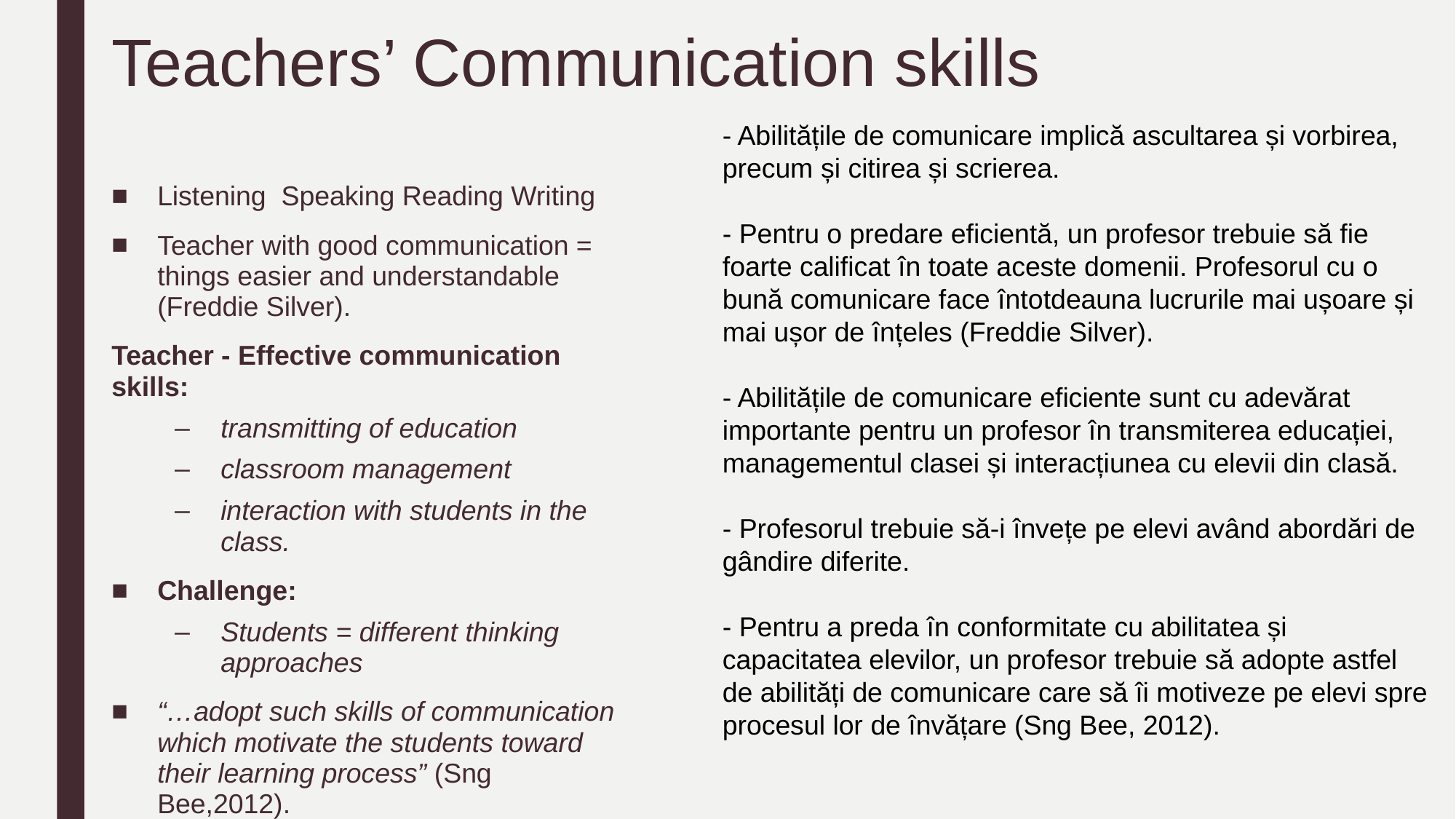

# Teachers’ Communication skills
- Abilitățile de comunicare implică ascultarea și vorbirea, precum și citirea și scrierea.

- Pentru o predare eficientă, un profesor trebuie să fie foarte calificat în toate aceste domenii. Profesorul cu o bună comunicare face întotdeauna lucrurile mai ușoare și mai ușor de înțeles (Freddie Silver).

- Abilitățile de comunicare eficiente sunt cu adevărat importante pentru un profesor în transmiterea educației, managementul clasei și interacțiunea cu elevii din clasă.

- Profesorul trebuie să-i învețe pe elevi având abordări de gândire diferite.

- Pentru a preda în conformitate cu abilitatea și capacitatea elevilor, un profesor trebuie să adopte astfel de abilități de comunicare care să îi motiveze pe elevi spre procesul lor de învățare (Sng Bee, 2012).
Listening  Speaking Reading Writing
Teacher with good communication = things easier and understandable
(Freddie Silver).
Teacher - Effective communication skills:
transmitting of education
classroom management
interaction with students in the class.
Challenge:
Students = different thinking approaches
“…adopt such skills of communication which motivate the students toward their learning process” (Sng Bee,2012).